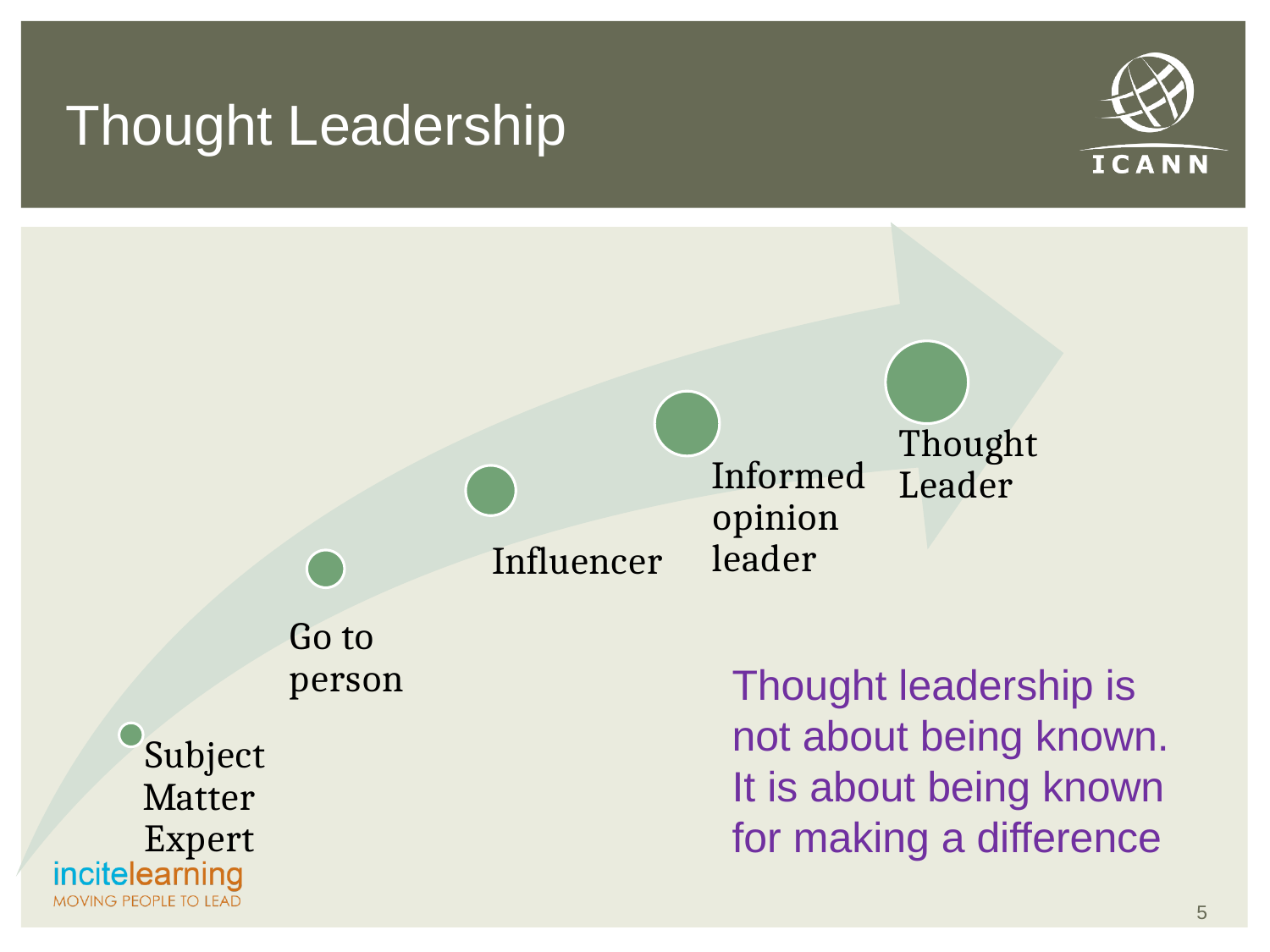

# Thought Leadership
Subject Matter Expert
Go to person
Influencer
Informed opinion leader
Thought Leader
Thought leadership is not about being known.  It is about being known for making a difference

5